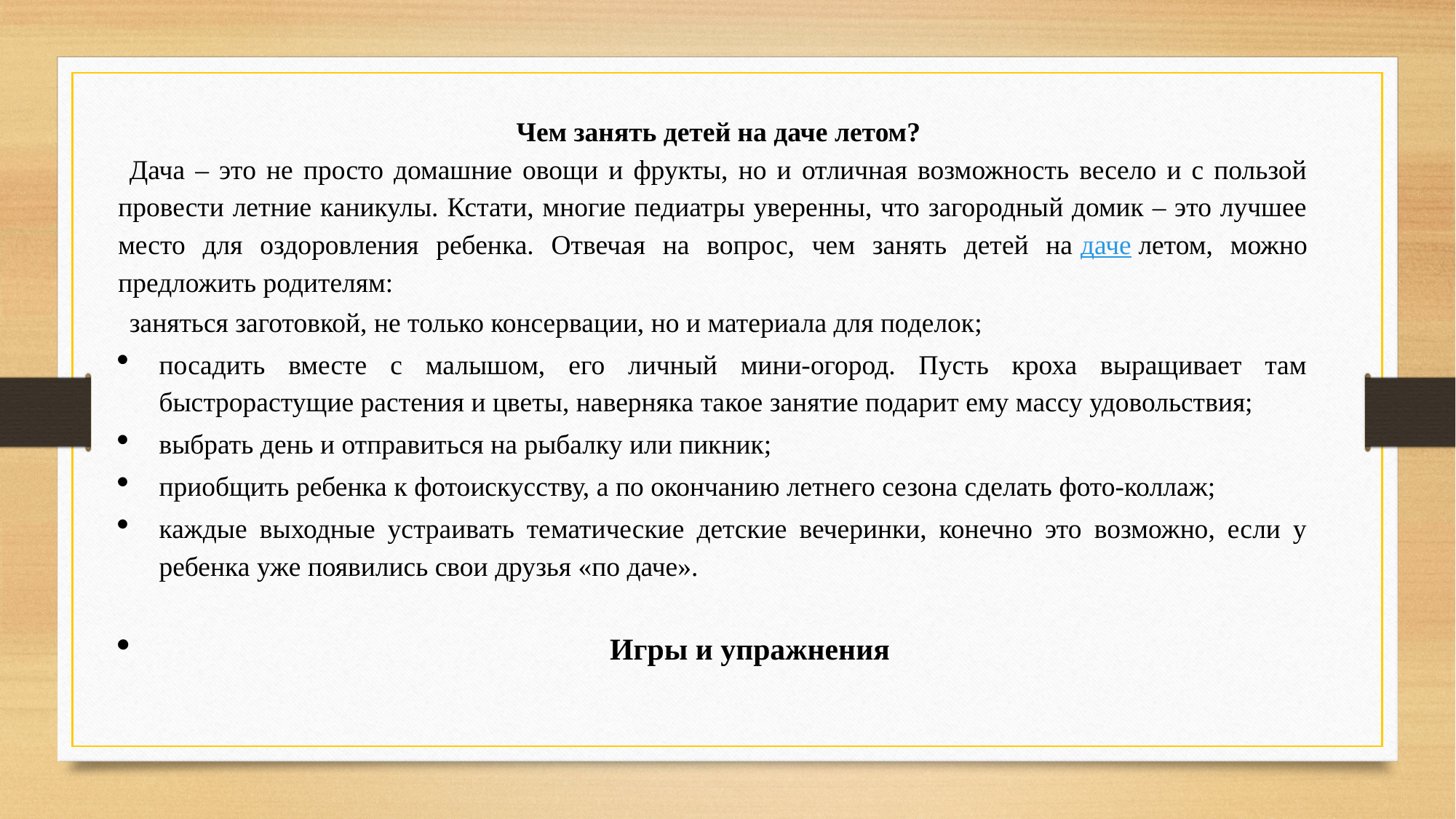

Чем занять детей на даче летом?
Дача – это не просто домашние овощи и фрукты, но и отличная возможность весело и с пользой провести летние каникулы. Кстати, многие педиатры уверенны, что загородный домик – это лучшее место для оздоровления ребенка. Отвечая на вопрос, чем занять детей на даче летом, можно предложить родителям:
заняться заготовкой, не только консервации, но и материала для поделок;
посадить вместе с малышом, его личный мини-огород. Пусть кроха выращивает там быстрорастущие растения и цветы, наверняка такое занятие подарит ему массу удовольствия;
выбрать день и отправиться на рыбалку или пикник;
приобщить ребенка к фотоискусству, а по окончанию летнего сезона сделать фото-коллаж;
каждые выходные устраивать тематические детские вечеринки, конечно это возможно, если у ребенка уже появились свои друзья «по даче».

                                                           Игры и упражнения